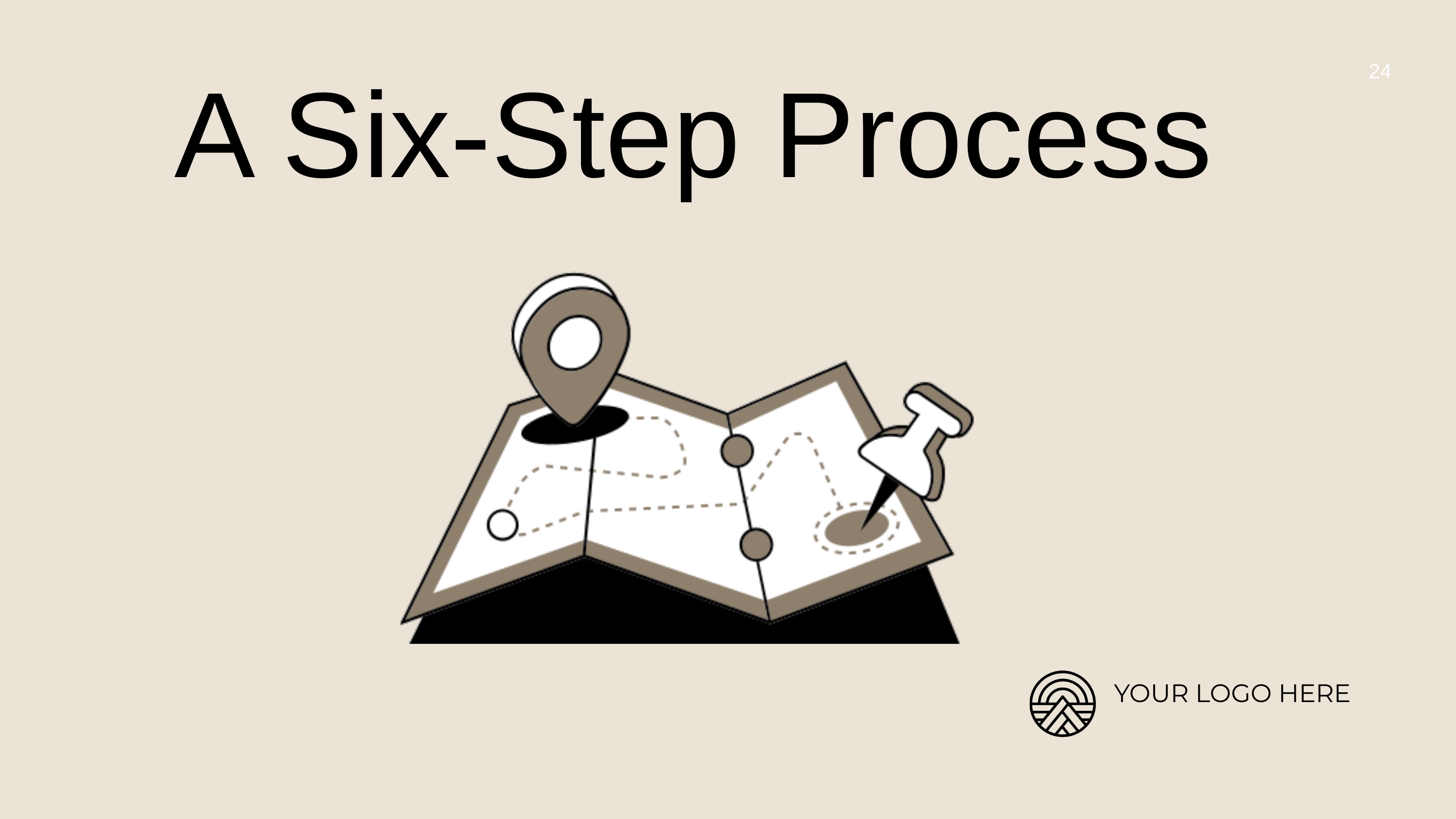

24
A Six-Step Process

YOUR LOGO HERE